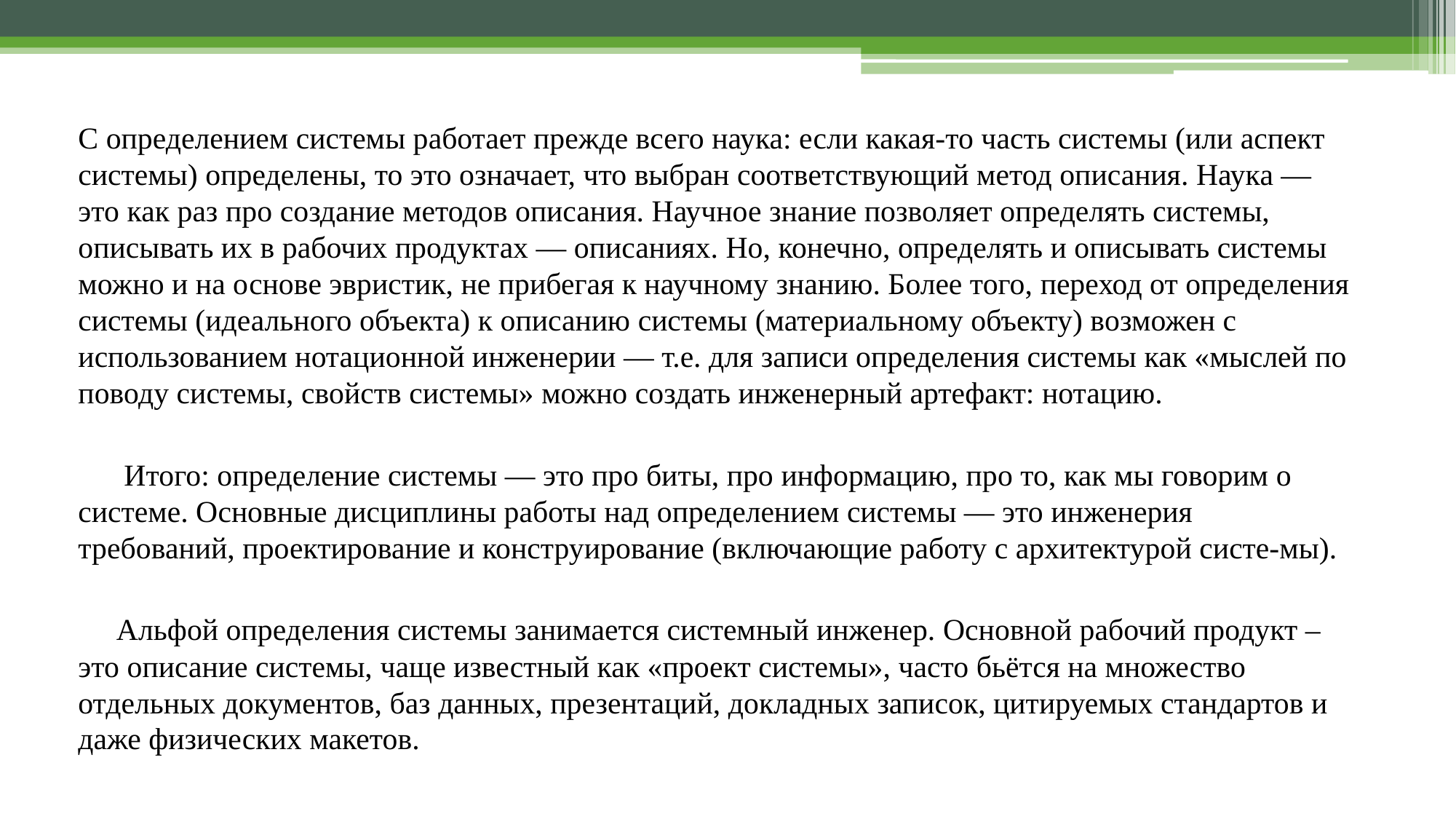

С определением системы работает прежде всего наука: если какая-то часть системы (или аспект системы) определены, то это означает, что выбран соответствующий метод описания. Наука — это как раз про создание методов описания. Научное знание позволяет определять системы, описывать их в рабочих продуктах — описаниях. Но, конечно, определять и описывать системы можно и на основе эвристик, не прибегая к научному знанию. Более того, переход от определения системы (идеального объекта) к описанию системы (материальному объекту) возможен с использованием нотационной инженерии — т.е. для записи определения системы как «мыслей по поводу системы, свойств системы» можно создать инженерный артефакт: нотацию.

      Итого: определение системы — это про биты, про информацию, про то, как мы говорим о системе. Основные дисциплины работы над определением системы — это инженерия требований, проектирование и конструирование (включающие работу с архитектурой систе-мы).

     Альфой определения системы занимается системный инженер. Основной рабочий продукт – это описание системы, чаще известный как «проект системы», часто бьётся на множество отдельных документов, баз данных, презентаций, докладных записок, цитируемых стандартов и даже физических макетов.